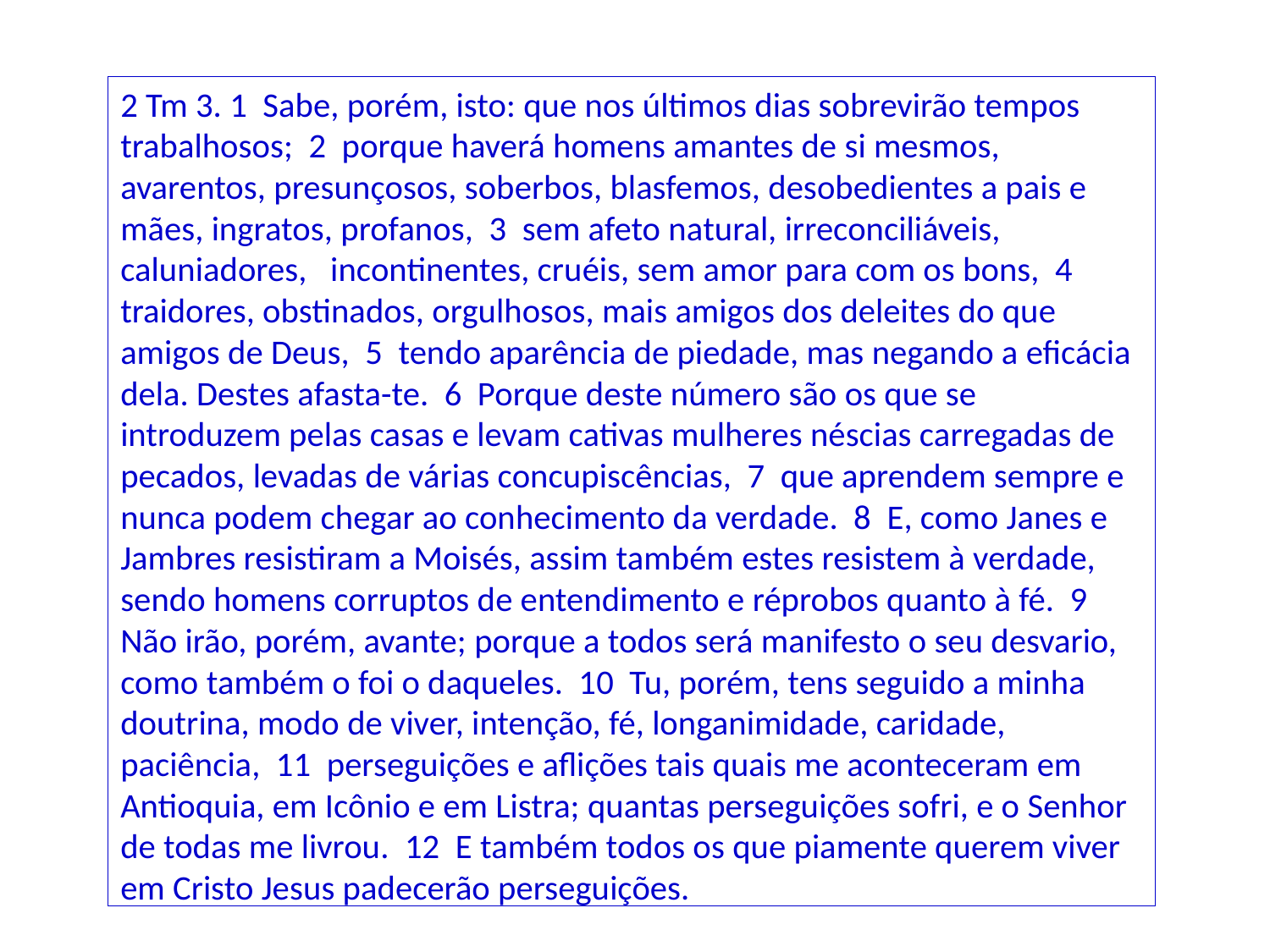

2 Tm 3. 1  Sabe, porém, isto: que nos últimos dias sobrevirão tempos trabalhosos;  2  porque haverá homens amantes de si mesmos, avarentos, presunçosos, soberbos, blasfemos, desobedientes a pais e mães, ingratos, profanos,  3  sem afeto natural, irreconciliáveis, caluniadores,   incontinentes, cruéis, sem amor para com os bons,  4  traidores, obstinados, orgulhosos, mais amigos dos deleites do que amigos de Deus,  5  tendo aparência de piedade, mas negando a eficácia dela. Destes afasta-te.  6  Porque deste número são os que se introduzem pelas casas e levam cativas mulheres néscias carregadas de pecados, levadas de várias concupiscências,  7  que aprendem sempre e nunca podem chegar ao conhecimento da verdade.  8  E, como Janes e Jambres resistiram a Moisés, assim também estes resistem à verdade, sendo homens corruptos de entendimento e réprobos quanto à fé.  9  Não irão, porém, avante; porque a todos será manifesto o seu desvario, como também o foi o daqueles.  10  Tu, porém, tens seguido a minha doutrina, modo de viver, intenção, fé, longanimidade, caridade, paciência,  11  perseguições e aflições tais quais me aconteceram em Antioquia, em Icônio e em Listra; quantas perseguições sofri, e o Senhor de todas me livrou.  12  E também todos os que piamente querem viver em Cristo Jesus padecerão perseguições.